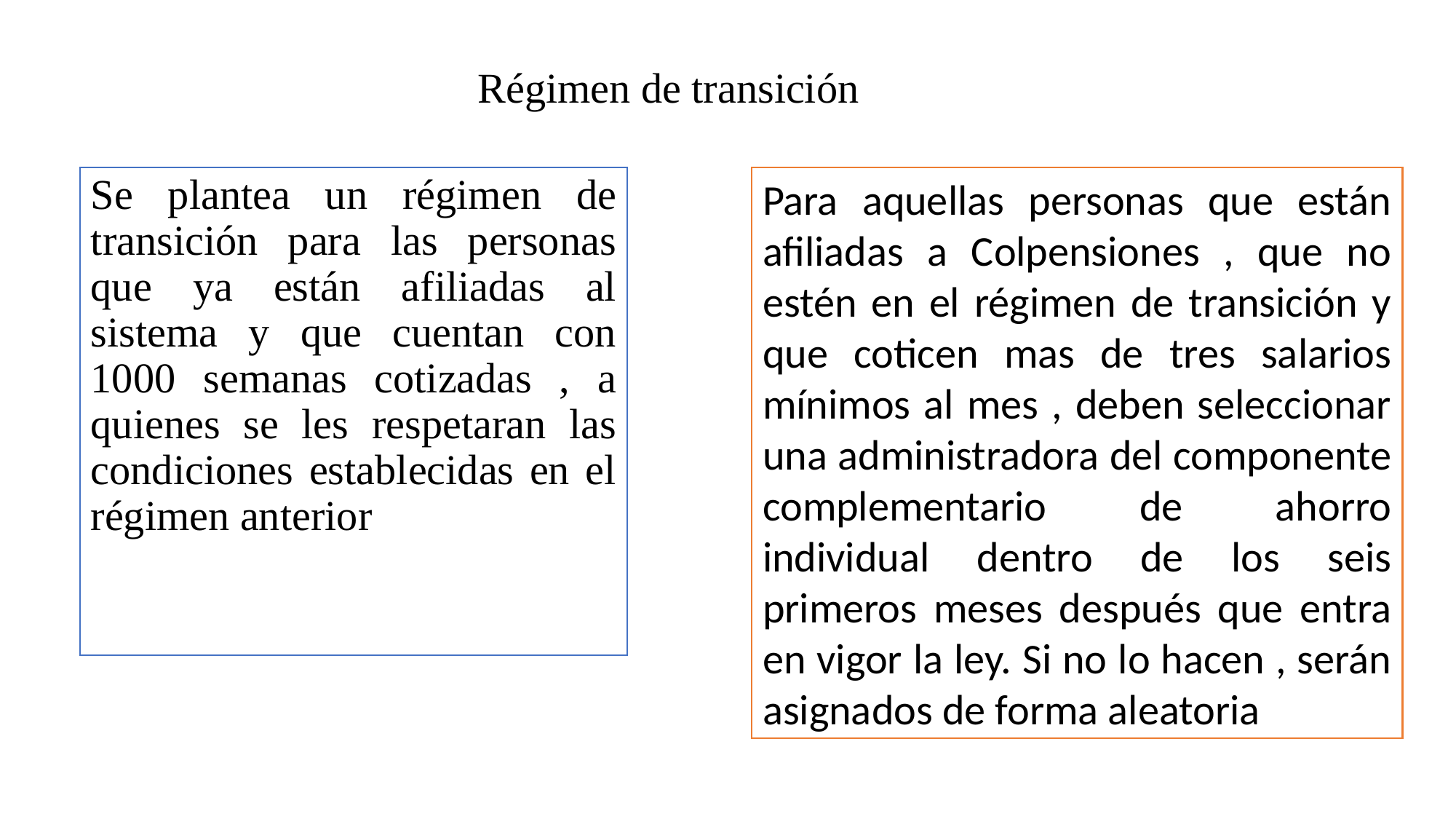

# Régimen de transición
Para aquellas personas que están afiliadas a Colpensiones , que no estén en el régimen de transición y que coticen mas de tres salarios mínimos al mes , deben seleccionar una administradora del componente complementario de ahorro individual dentro de los seis primeros meses después que entra en vigor la ley. Si no lo hacen , serán asignados de forma aleatoria
Se plantea un régimen de transición para las personas que ya están afiliadas al sistema y que cuentan con 1000 semanas cotizadas , a quienes se les respetaran las condiciones establecidas en el régimen anterior